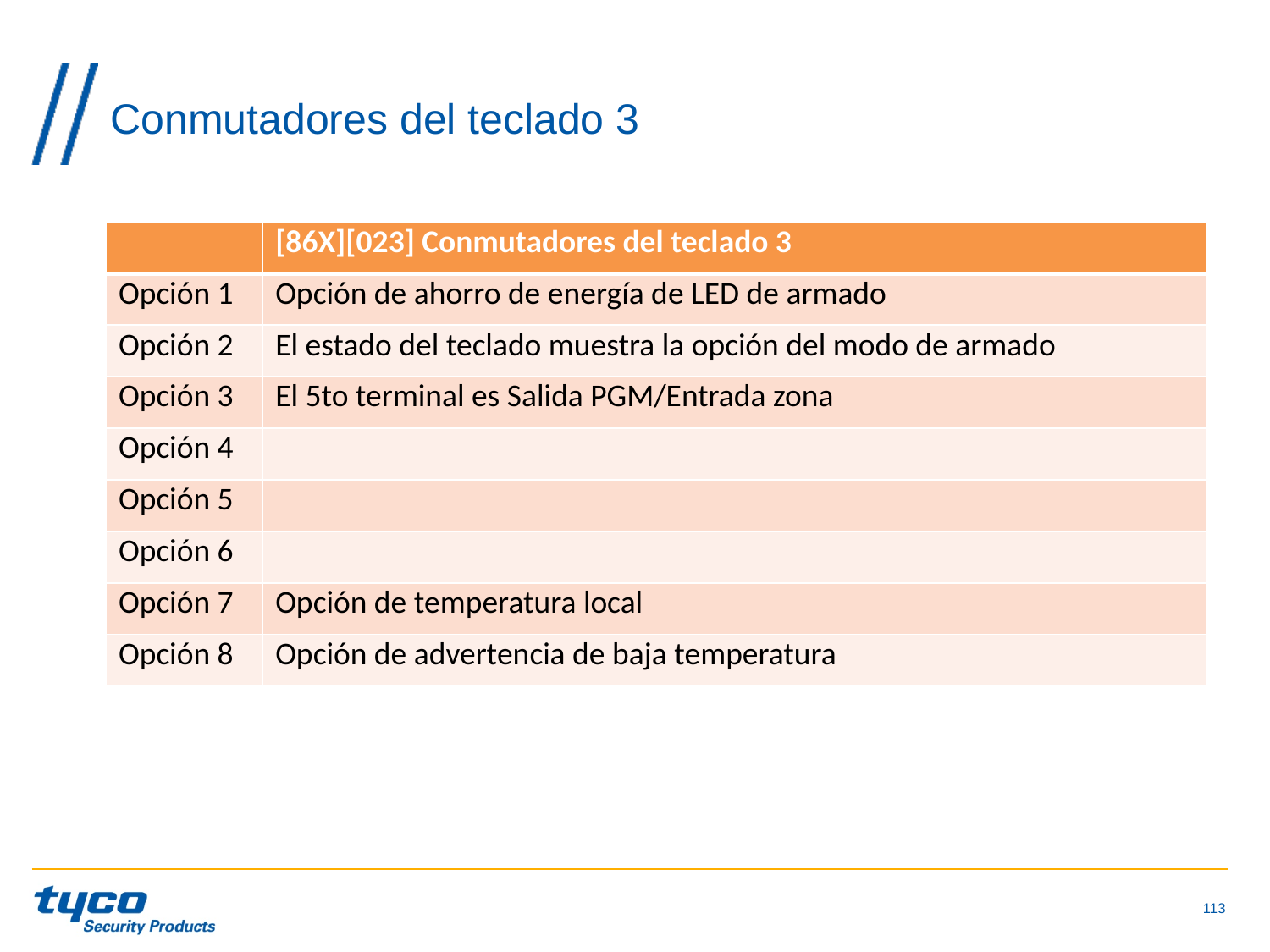

# Conmutadores del teclado 3
|  | [86X][023] Conmutadores del teclado 3 |
| --- | --- |
| Opción 1 | Opción de ahorro de energía de LED de armado |
| Opción 2 | El estado del teclado muestra la opción del modo de armado |
| Opción 3 | El 5to terminal es Salida PGM/Entrada zona |
| Opción 4 |  |
| Opción 5 |  |
| Opción 6 |  |
| Opción 7 | Opción de temperatura local |
| Opción 8 | Opción de advertencia de baja temperatura |
113